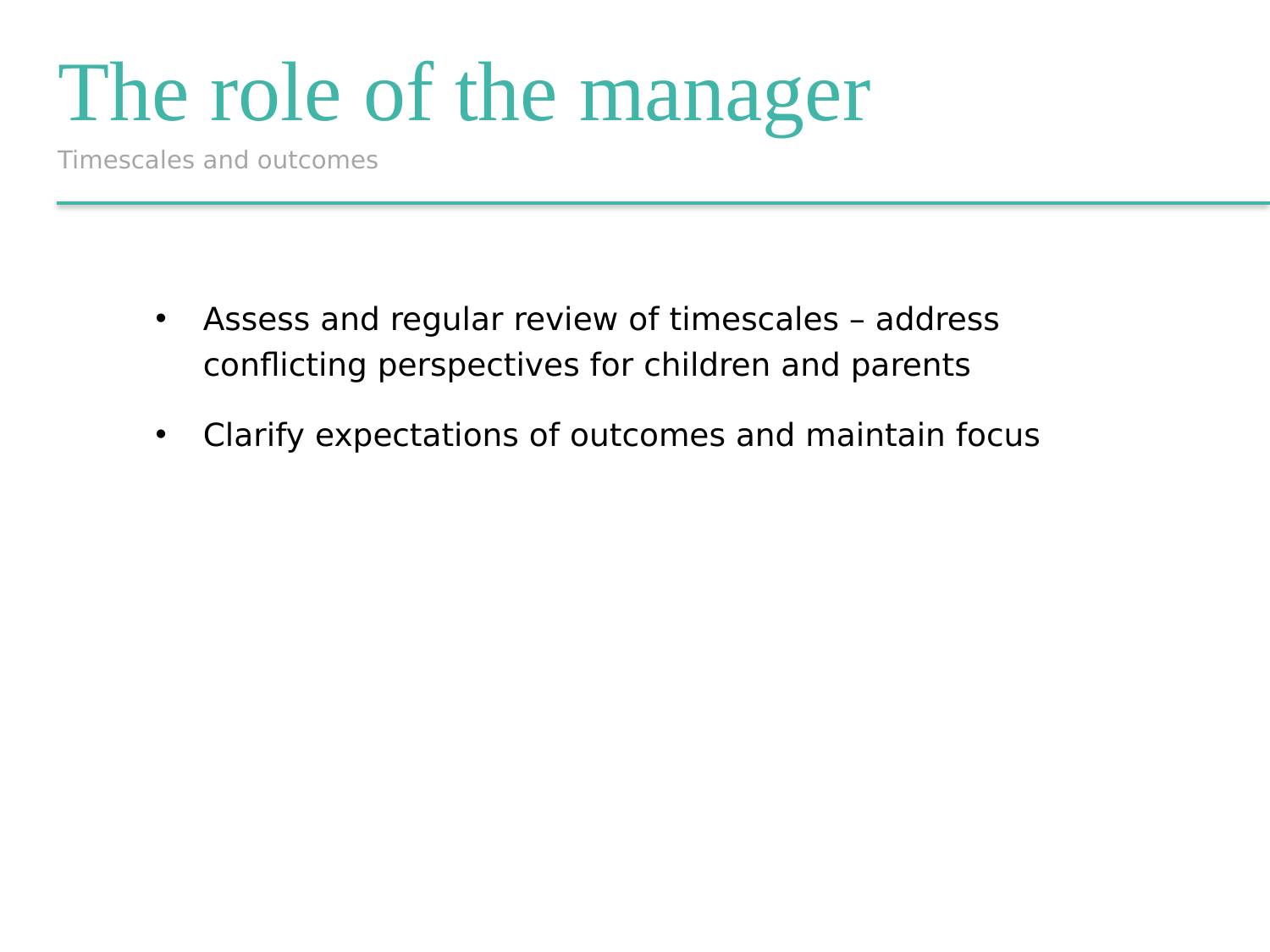

The role of the manager
Timescales and outcomes
Assess and regular review of timescales – address conflicting perspectives for children and parents
Clarify expectations of outcomes and maintain focus